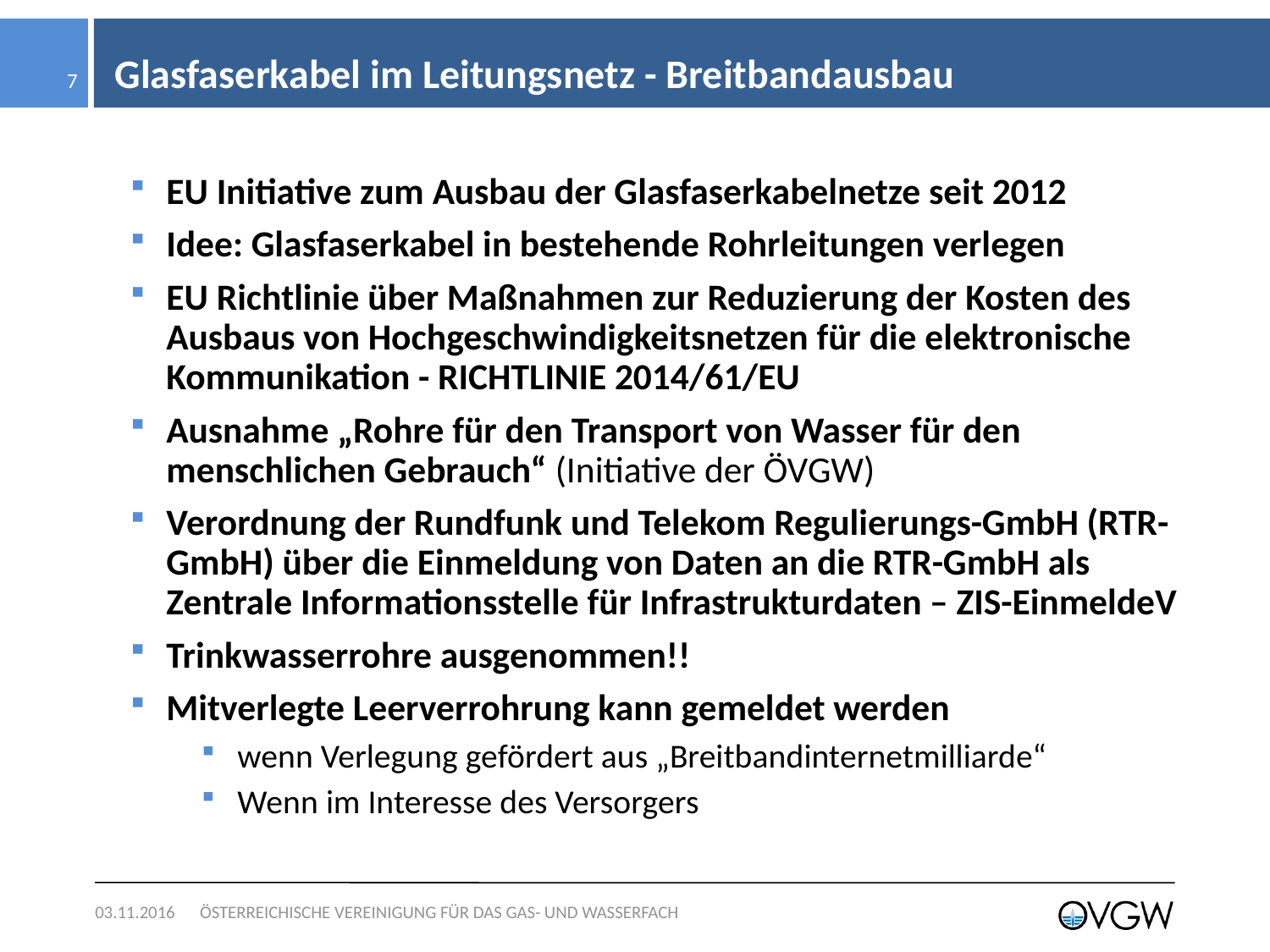

# Glasfaserkabel im Leitungsnetz - Breitbandausbau
7
EU Initiative zum Ausbau der Glasfaserkabelnetze seit 2012
Idee: Glasfaserkabel in bestehende Rohrleitungen verlegen
EU Richtlinie über Maßnahmen zur Reduzierung der Kosten des Ausbaus von Hochgeschwindigkeitsnetzen für die elektronische Kommunikation - RICHTLINIE 2014/61/EU
Ausnahme „Rohre für den Transport von Wasser für den menschlichen Gebrauch“ (Initiative der ÖVGW)
Verordnung der Rundfunk und Telekom Regulierungs-GmbH (RTR-GmbH) über die Einmeldung von Daten an die RTR-GmbH als Zentrale Informationsstelle für Infrastrukturdaten – ZIS-EinmeldeV
Trinkwasserrohre ausgenommen!!
Mitverlegte Leerverrohrung kann gemeldet werden
wenn Verlegung gefördert aus „Breitbandinternetmilliarde“
Wenn im Interesse des Versorgers

03.11.2016
ÖSTERREICHISCHE VEREINIGUNG FÜR DAS GAS- UND WASSERFACH